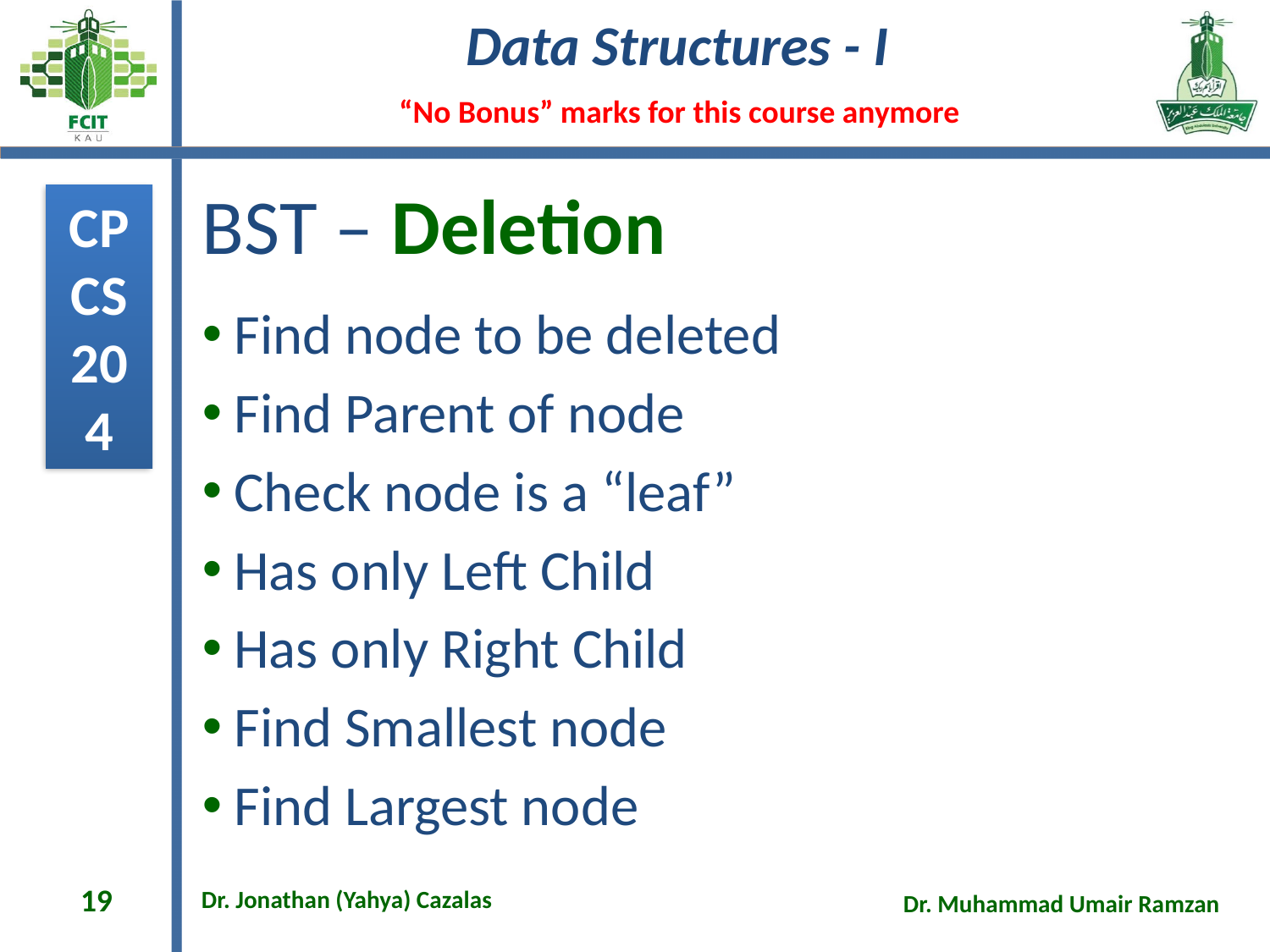

# BST – Deletion
Find node to be deleted
Find Parent of node
Check node is a “leaf”
Has only Left Child
Has only Right Child
Find Smallest node
Find Largest node
19